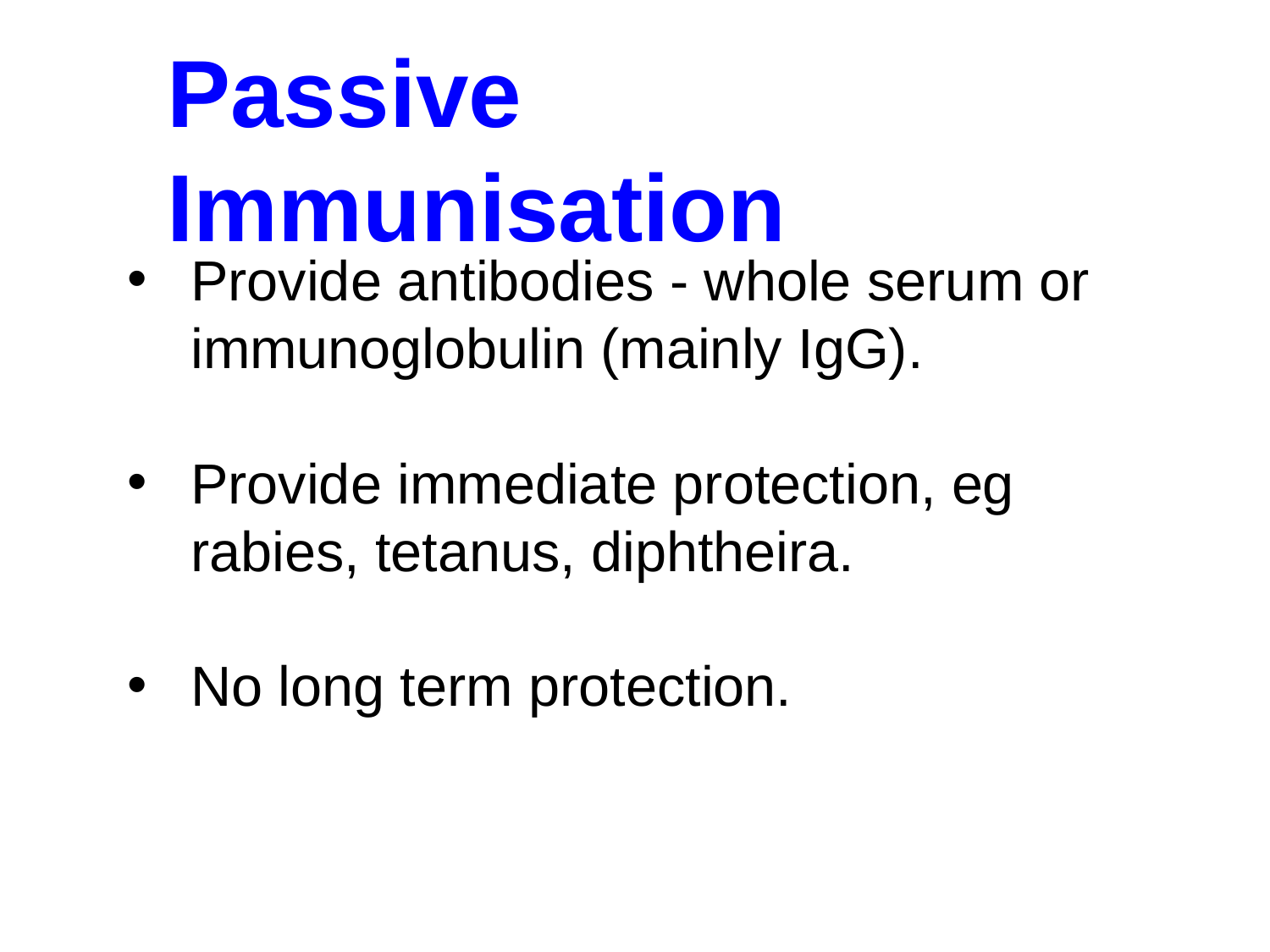

Passive Immunisation
Provide antibodies - whole serum or
immunoglobulin (mainly IgG).

Provide immediate protection, eg rabies, tetanus, diphtheira.

No long term protection.